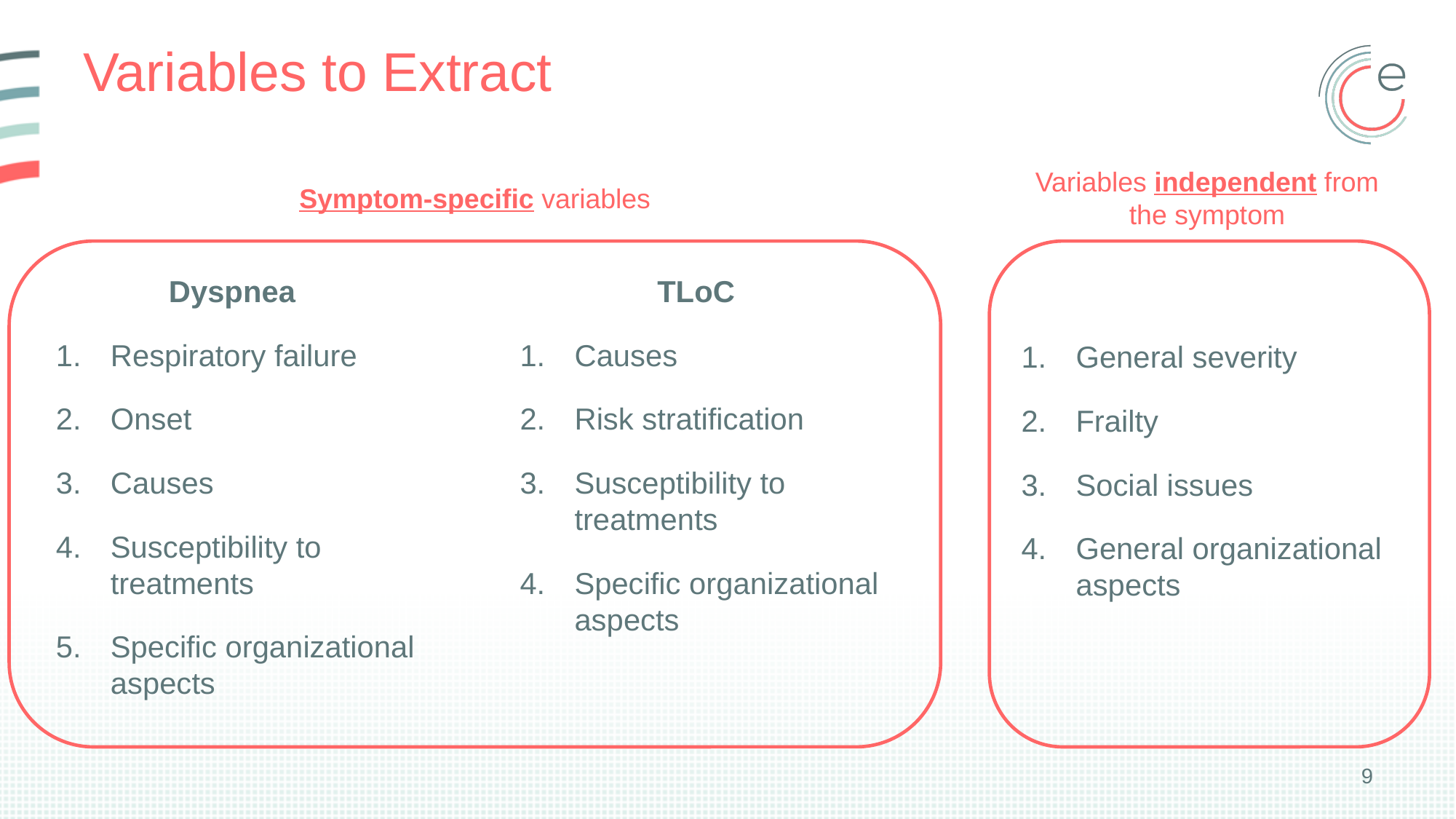

Variables to Extract
Variables independent from the symptom
Symptom-specific variables

Dyspnea
Respiratory failure
Onset
Causes
Susceptibility to treatments
Specific organizational aspects
TLoC
Causes
Risk stratification
Susceptibility to treatments
Specific organizational aspects
General severity
Frailty
Social issues
General organizational aspects